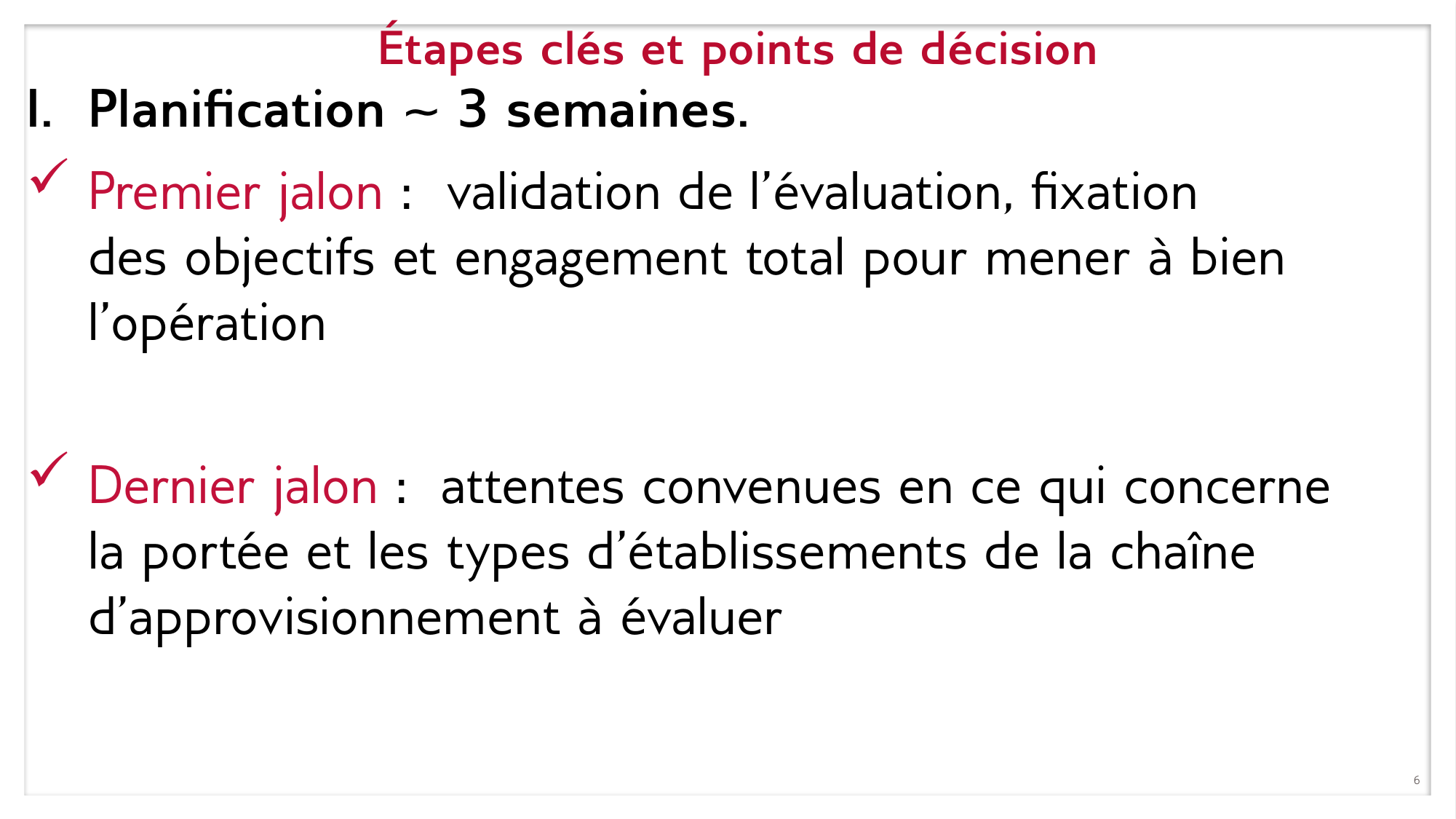

# Étapes clés et points de décision
Planification ~ 3 semaines.
Premier jalon :  validation de l’évaluation, fixation
des objectifs et engagement total pour mener à bien l’opération

Dernier jalon :  attentes convenues en ce qui concerne la portée et les types d’établissements de la chaîne d’approvisionnement à évaluer

6